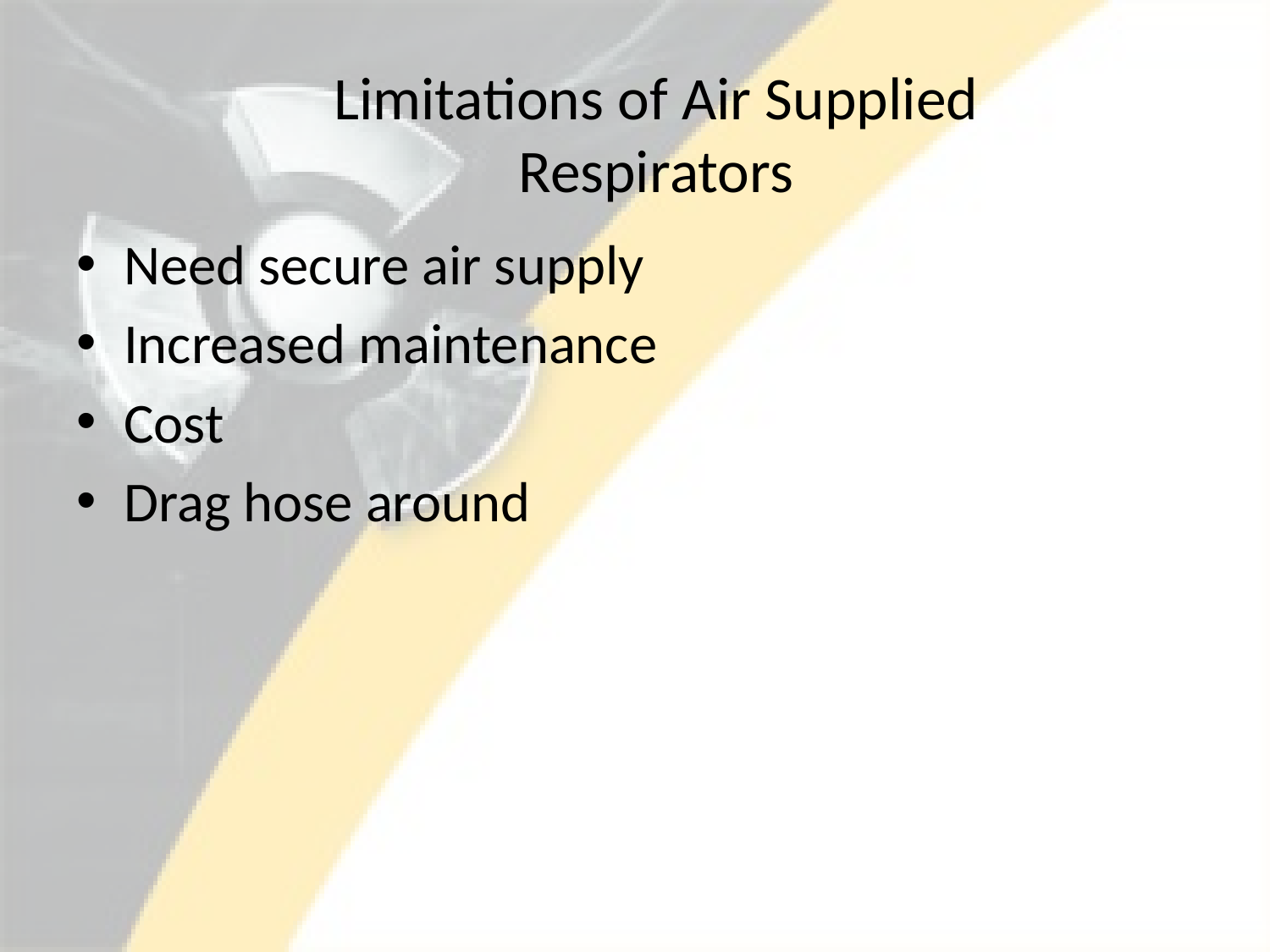

# Limitations of Air Supplied Respirators
Need secure air supply
Increased maintenance
Cost
Drag hose around